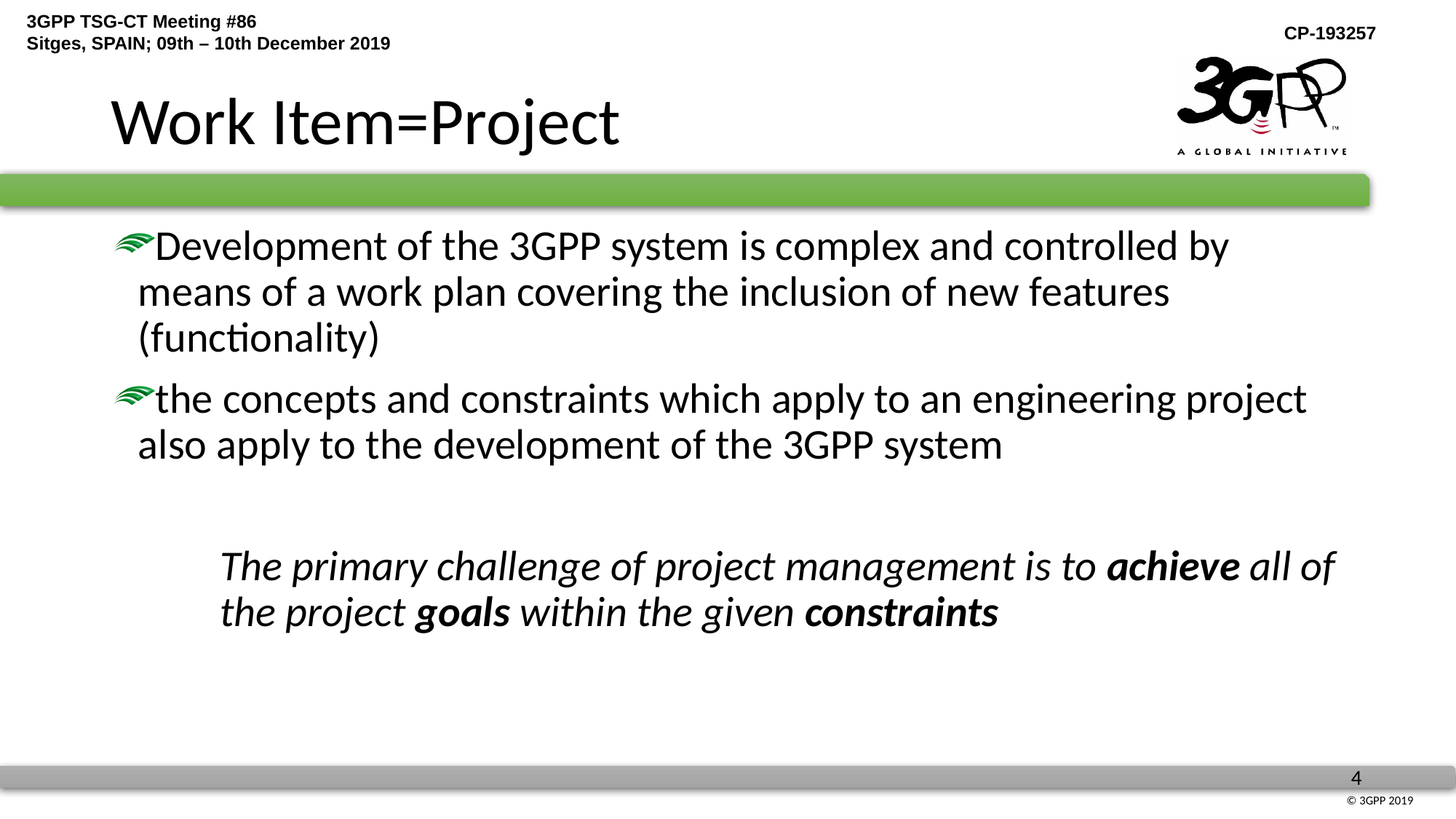

# Work Item=Project
Development of the 3GPP system is complex and controlled by means of a work plan covering the inclusion of new features (functionality)
the concepts and constraints which apply to an engineering project also apply to the development of the 3GPP system

	The primary challenge of project management is to achieve all of 	the project goals within the given constraints